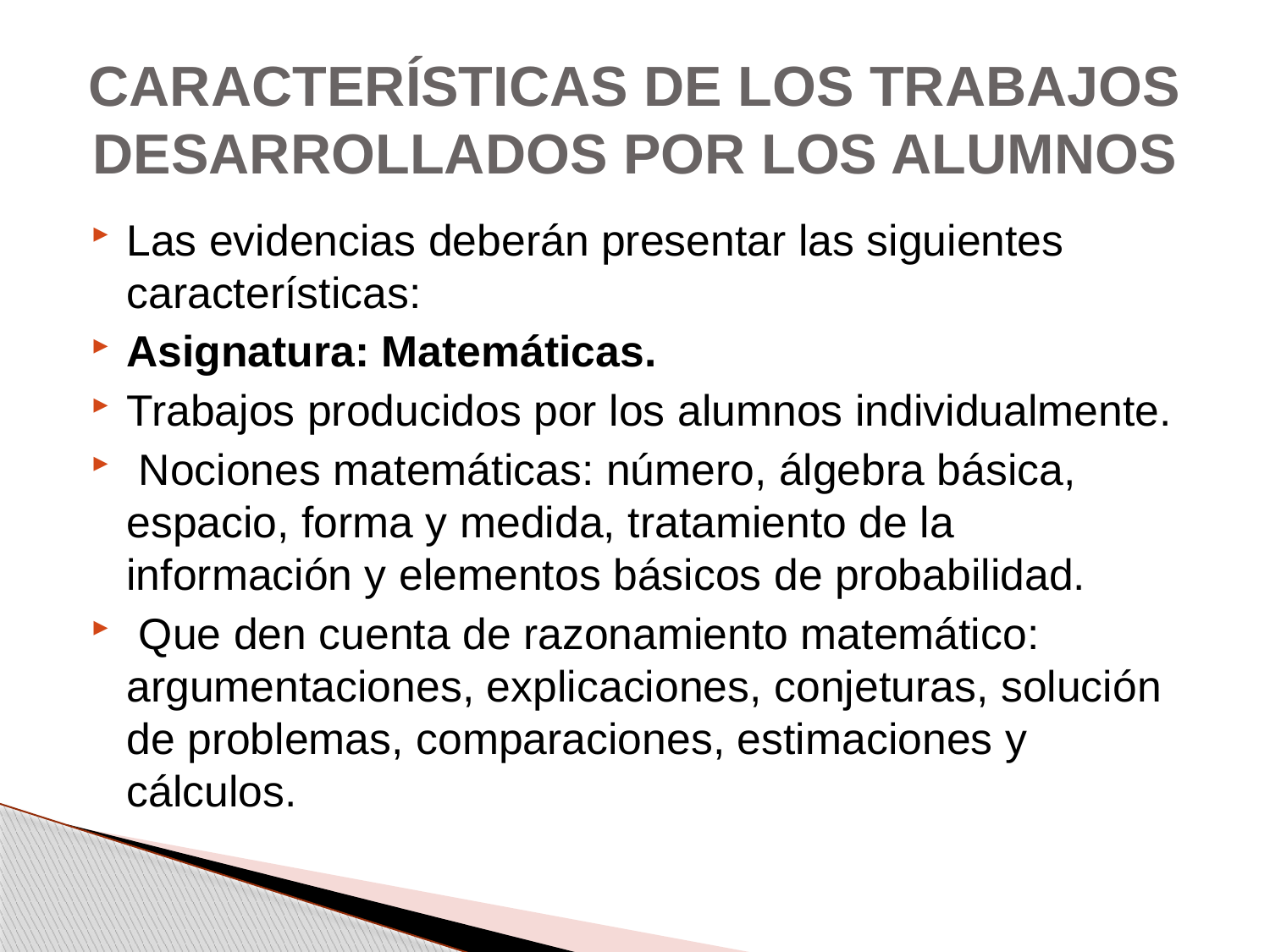

# CARACTERÍSTICAS DE LOS TRABAJOS DESARROLLADOS POR LOS ALUMNOS
Las evidencias deberán presentar las siguientes características:
Asignatura: Matemáticas.
Trabajos producidos por los alumnos individualmente.
 Nociones matemáticas: número, álgebra básica, espacio, forma y medida, tratamiento de la información y elementos básicos de probabilidad.
 Que den cuenta de razonamiento matemático: argumentaciones, explicaciones, conjeturas, solución de problemas, comparaciones, estimaciones y cálculos.